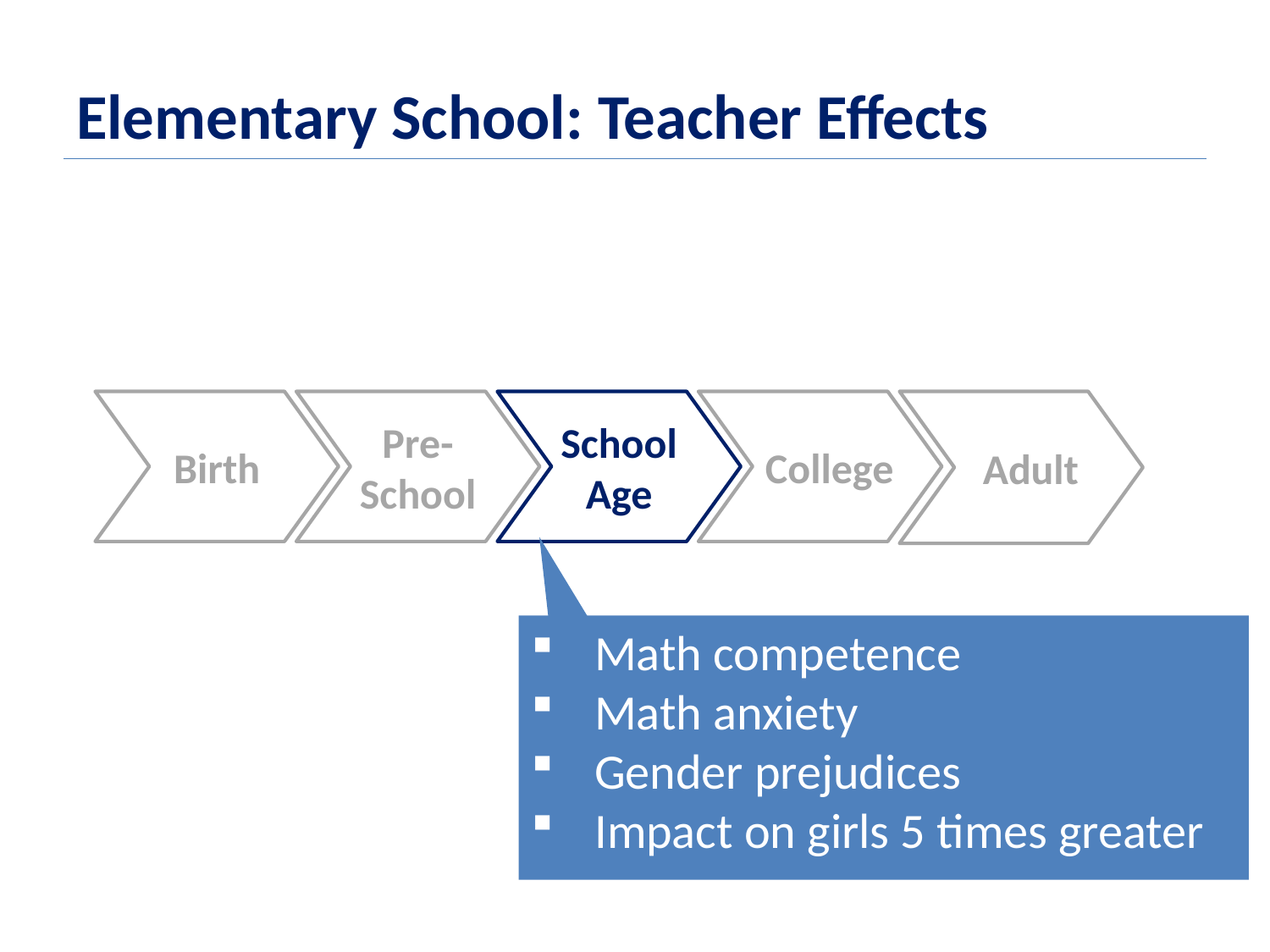

# Elementary School: Teacher Effects
Birth
Pre-
School
School
Age
  College
  Adult

Math competence
Math anxiety
Gender prejudices
Impact on girls 5 times greater